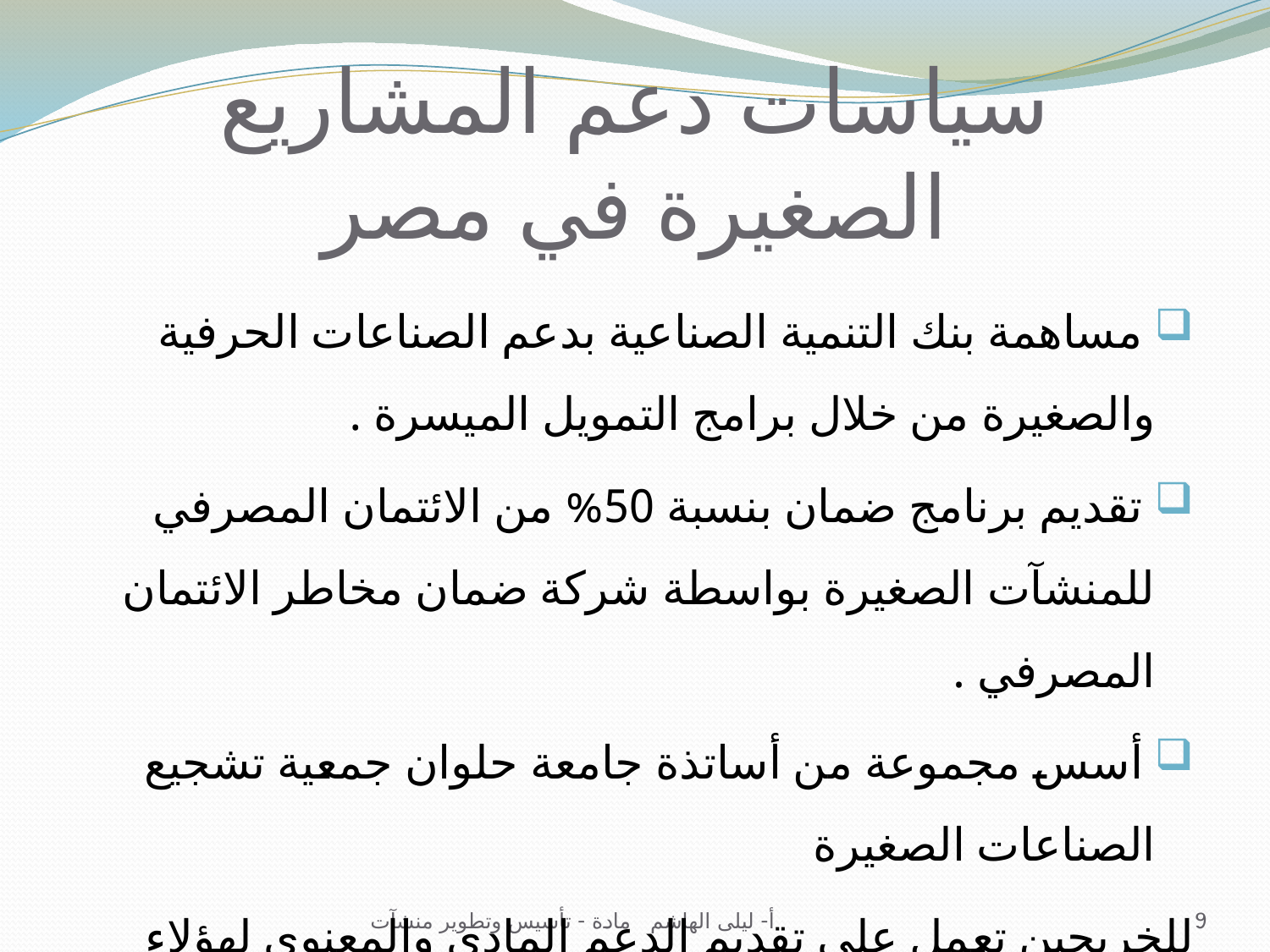

# سياسات دعم المشاريع الصغيرة في مصر
 مساهمة بنك التنمية الصناعية بدعم الصناعات الحرفية والصغيرة من خلال برامج التمويل الميسرة .
 تقديم برنامج ضمان بنسبة 50% من الائتمان المصرفي للمنشآت الصغيرة بواسطة شركة ضمان مخاطر الائتمان المصرفي .
 أسس مجموعة من أساتذة جامعة حلوان جمعية تشجيع الصناعات الصغيرة
للخريجين تعمل على تقديم الدعم المادي والمعنوي لهؤلاء الخريجين .
أ- ليلى الهاشم   مادة - تأسيس وتطوير منشآت
9